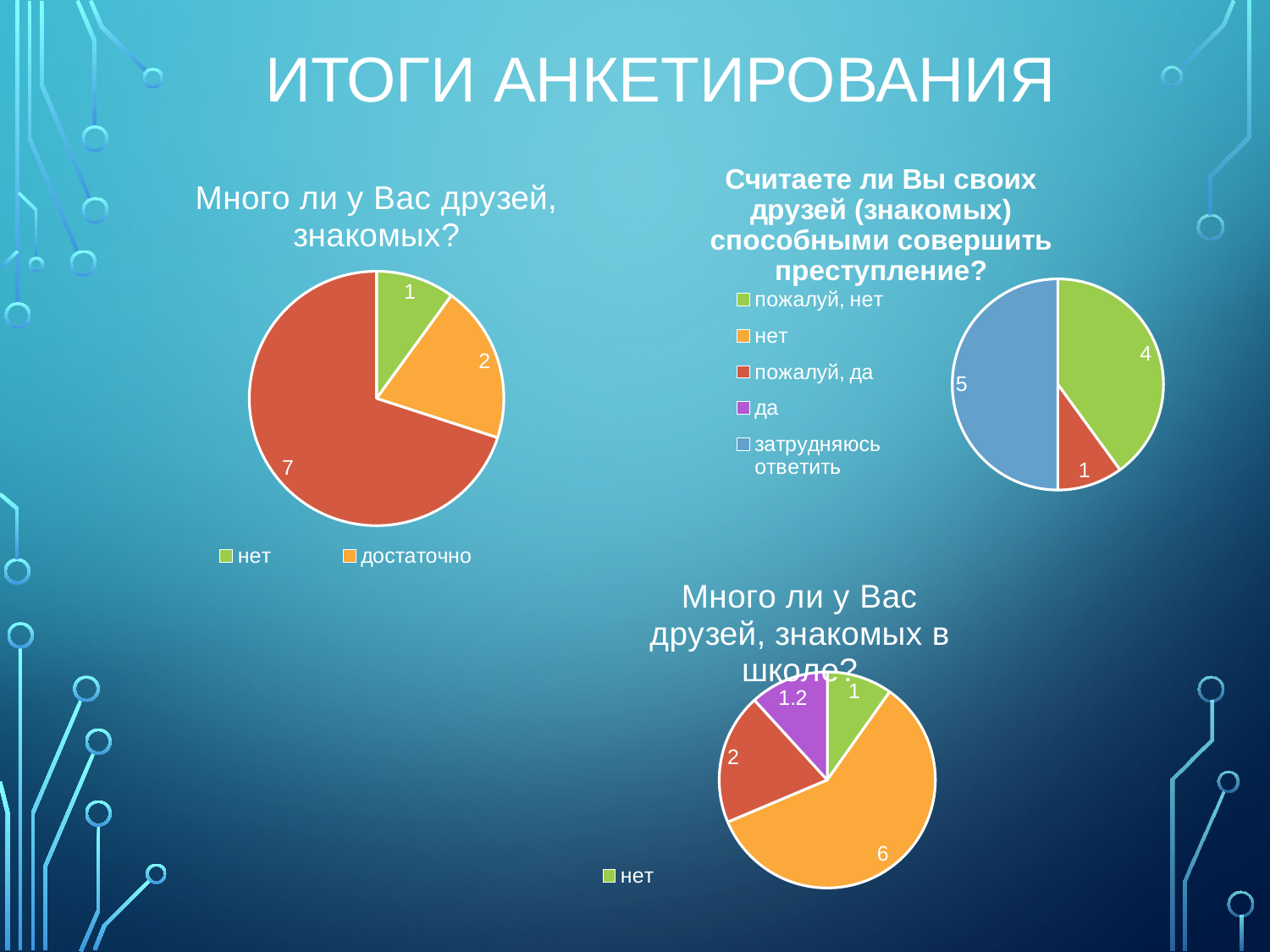

# Итоги анкетирования

### Chart:

| Category | Много ли у Вас друзей, знакомых? |
|---|---|
| нет | 1.0 |
| достаточно | 2.0 |
| много | 7.0 |
| затрудняюсь ответить | 0.0 |

### Chart: Считаете ли Вы своих друзей (знакомых) способными совершить преступление?

| Category | Считаете ли Вы своих друзей (знакомых) способными совершить преступление? |
|---|---|
| пожалуй, нет | 4.0 |
| нет | 0.0 |
| пожалуй, да | 1.0 |
| да | 0.0 |
| затрудняюсь ответить | 5.0 |

### Chart:

| Category | Много ли у Вас друзей, знакомых в школе? |
|---|---|
| нет | 1.0 |
| достаточно | 6.0 |
| много | 2.0 |
| затрудняюсь ответить | 1.2 |